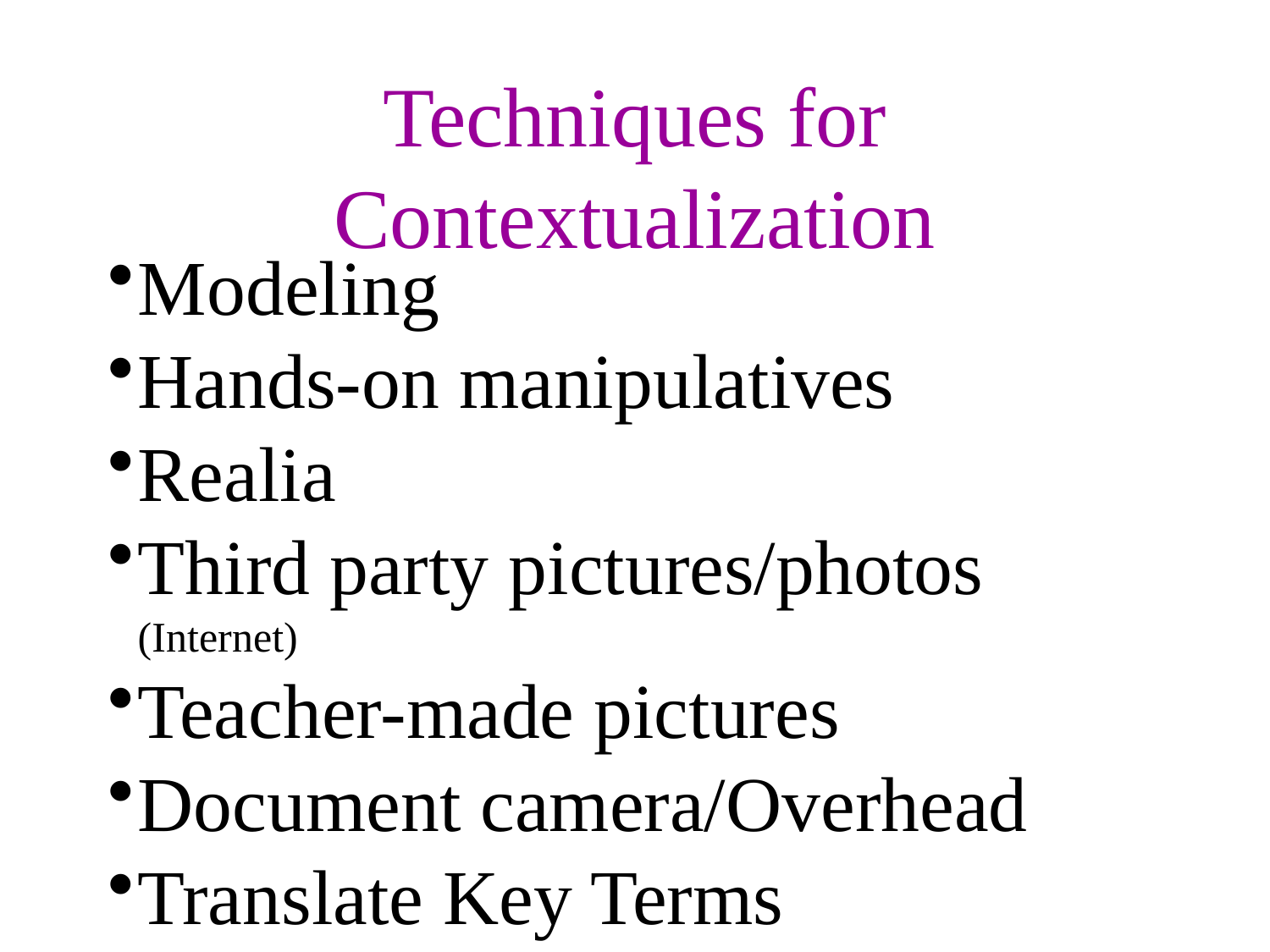

# Techniques for Contextualization
Modeling
Hands-on manipulatives
Realia
Third party pictures/photos (Internet)
Teacher-made pictures
Document camera/Overhead
Translate Key Terms